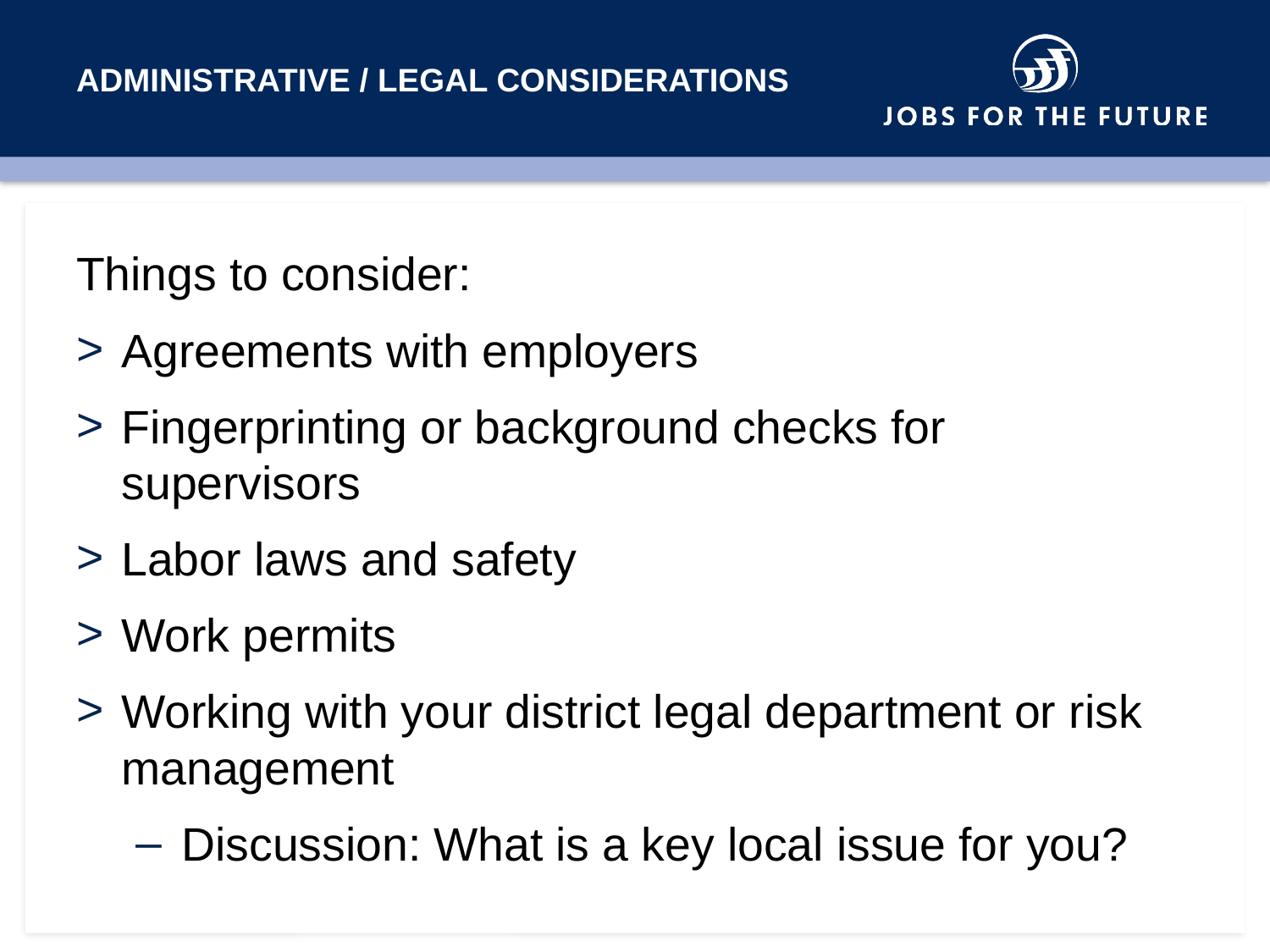

# Administrative / legal considerations
Things to consider:
Agreements with employers
Fingerprinting or background checks for supervisors
Labor laws and safety
Work permits
Working with your district legal department or risk management
Discussion: What is a key local issue for you?